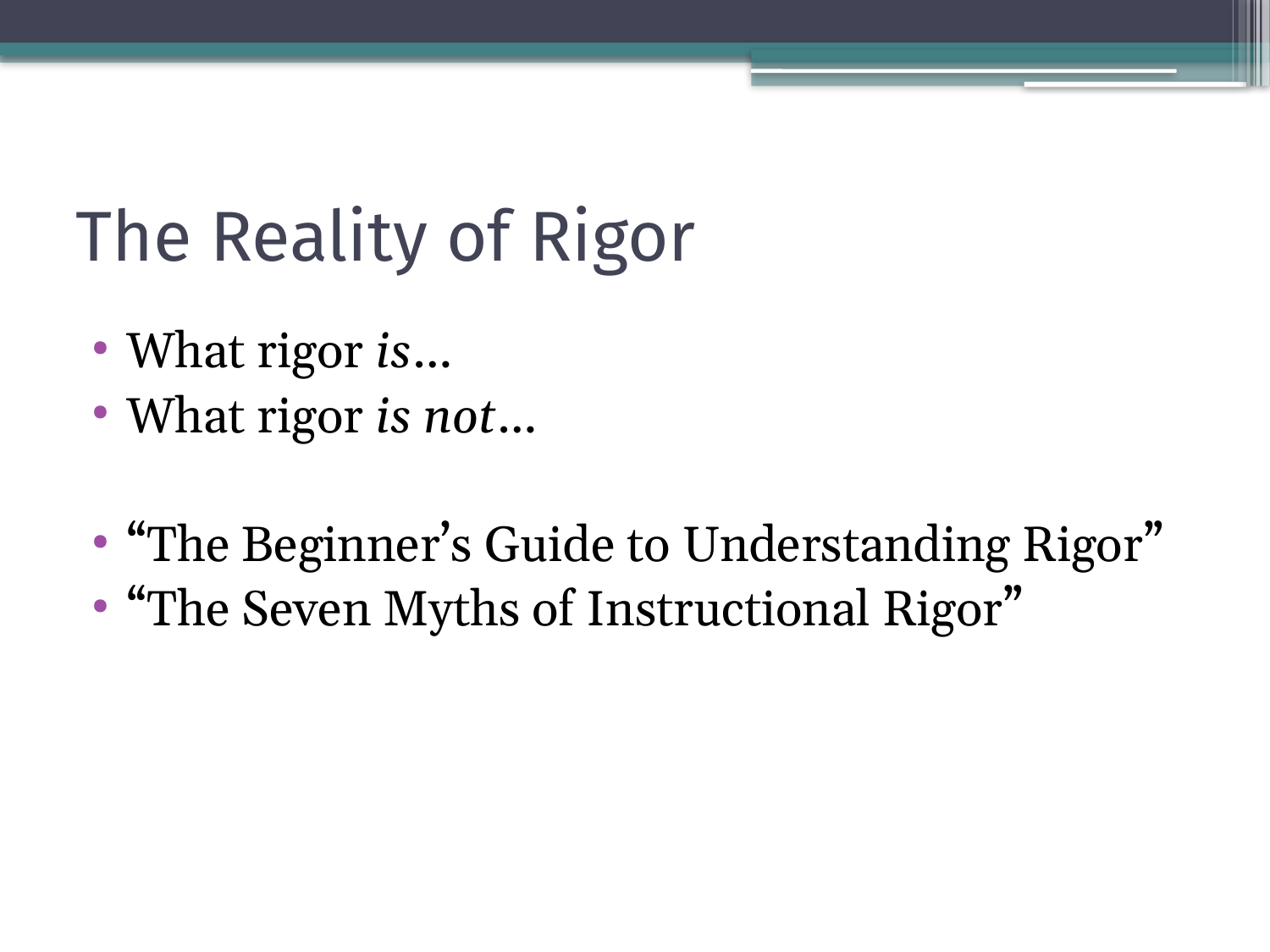

# The Reality of Rigor
What rigor is…
What rigor is not…

“The Beginner’s Guide to Understanding Rigor”
“The Seven Myths of Instructional Rigor”